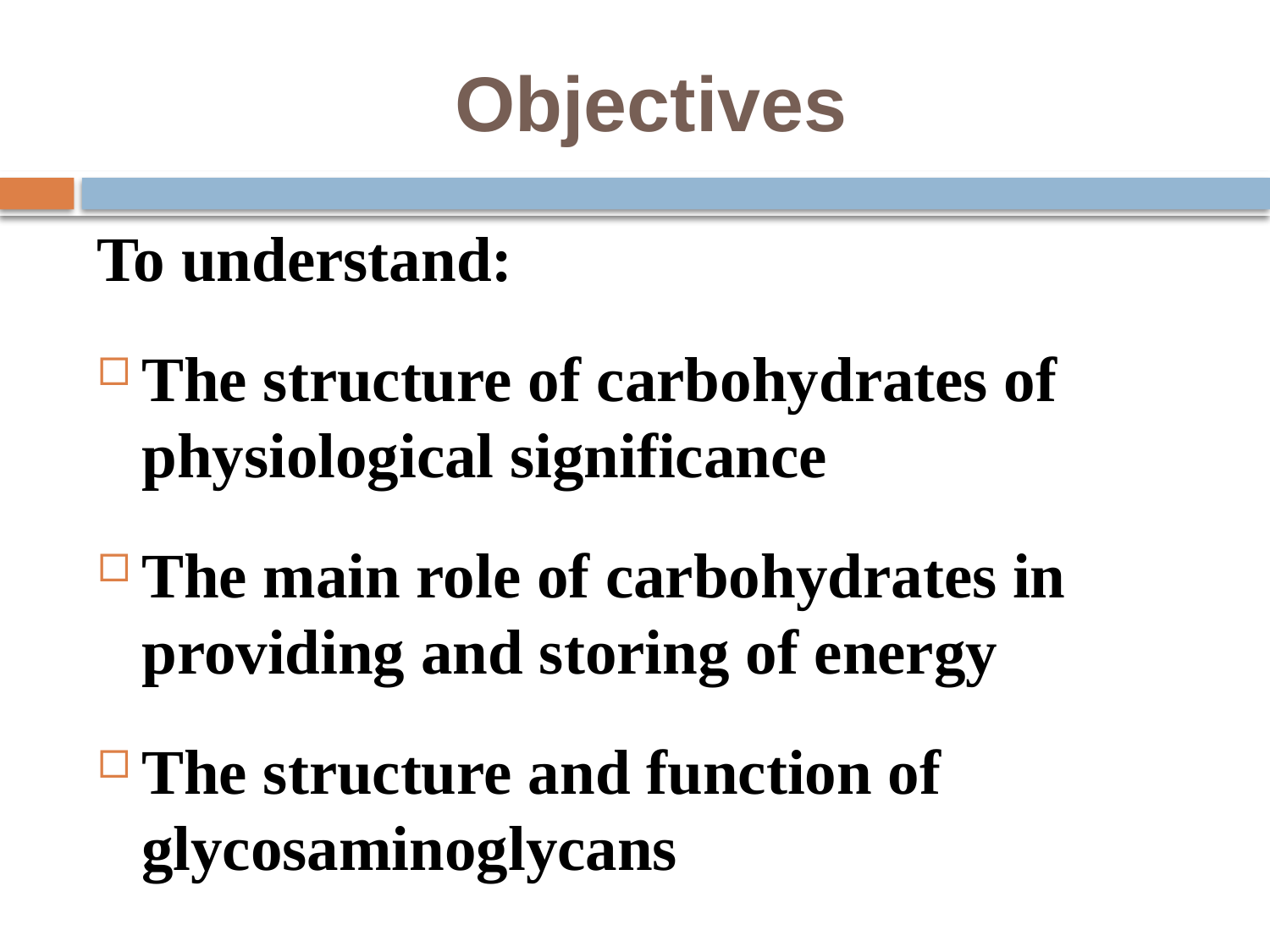

# Objectives
To understand:
The structure of carbohydrates of physiological significance
The main role of carbohydrates in providing and storing of energy
The structure and function of glycosaminoglycans